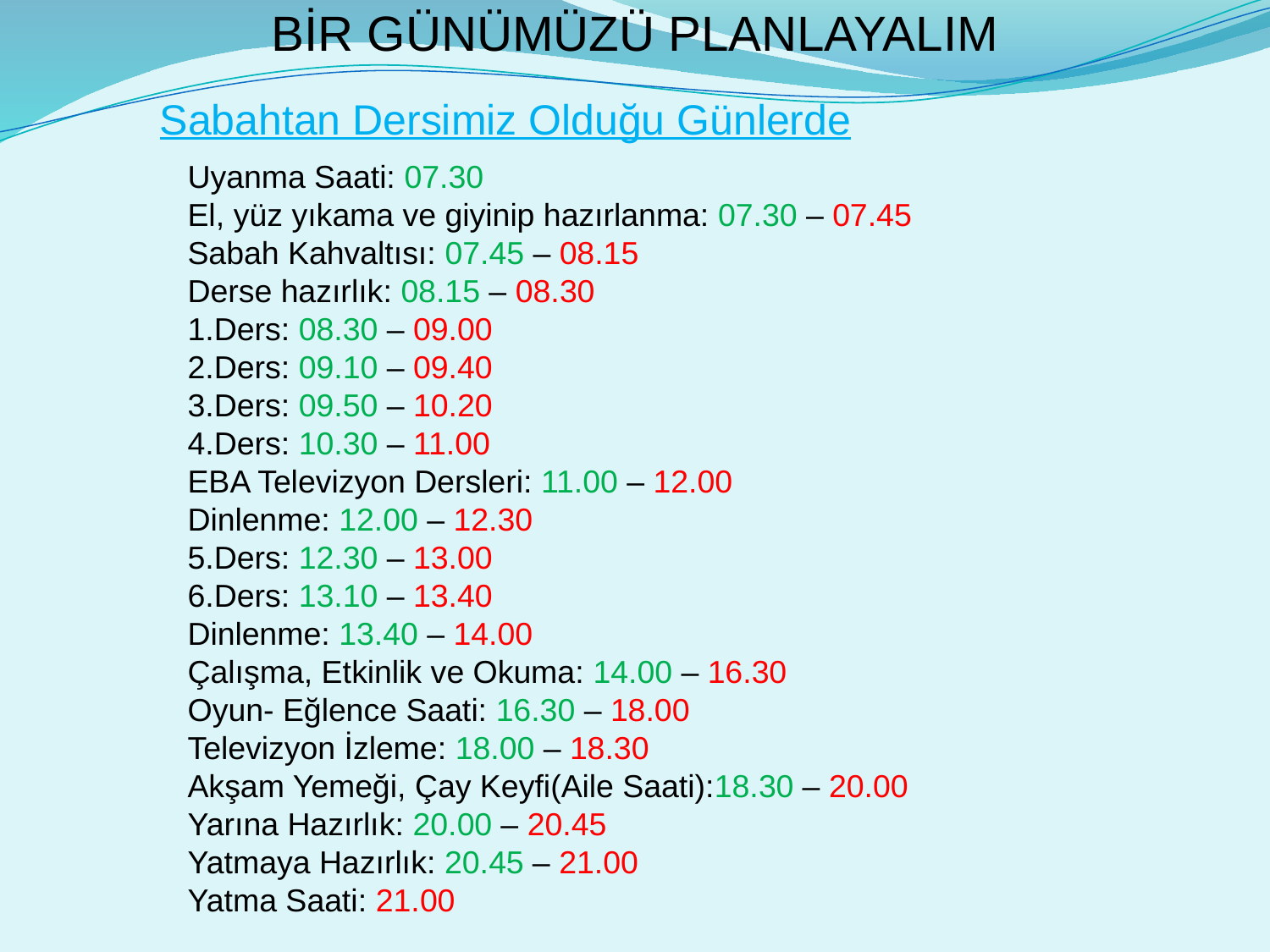

BİR GÜNÜMÜZÜ PLANLAYALIM
Sabahtan Dersimiz Olduğu Günlerde
Uyanma Saati: 07.30
El, yüz yıkama ve giyinip hazırlanma: 07.30 – 07.45
Sabah Kahvaltısı: 07.45 – 08.15
Derse hazırlık: 08.15 – 08.30
1.Ders: 08.30 – 09.00
2.Ders: 09.10 – 09.40
3.Ders: 09.50 – 10.20
4.Ders: 10.30 – 11.00
EBA Televizyon Dersleri: 11.00 – 12.00
Dinlenme: 12.00 – 12.30
5.Ders: 12.30 – 13.00
6.Ders: 13.10 – 13.40
Dinlenme: 13.40 – 14.00
Çalışma, Etkinlik ve Okuma: 14.00 – 16.30
Oyun- Eğlence Saati: 16.30 – 18.00
Televizyon İzleme: 18.00 – 18.30
Akşam Yemeği, Çay Keyfi(Aile Saati):18.30 – 20.00
Yarına Hazırlık: 20.00 – 20.45
Yatmaya Hazırlık: 20.45 – 21.00
Yatma Saati: 21.00